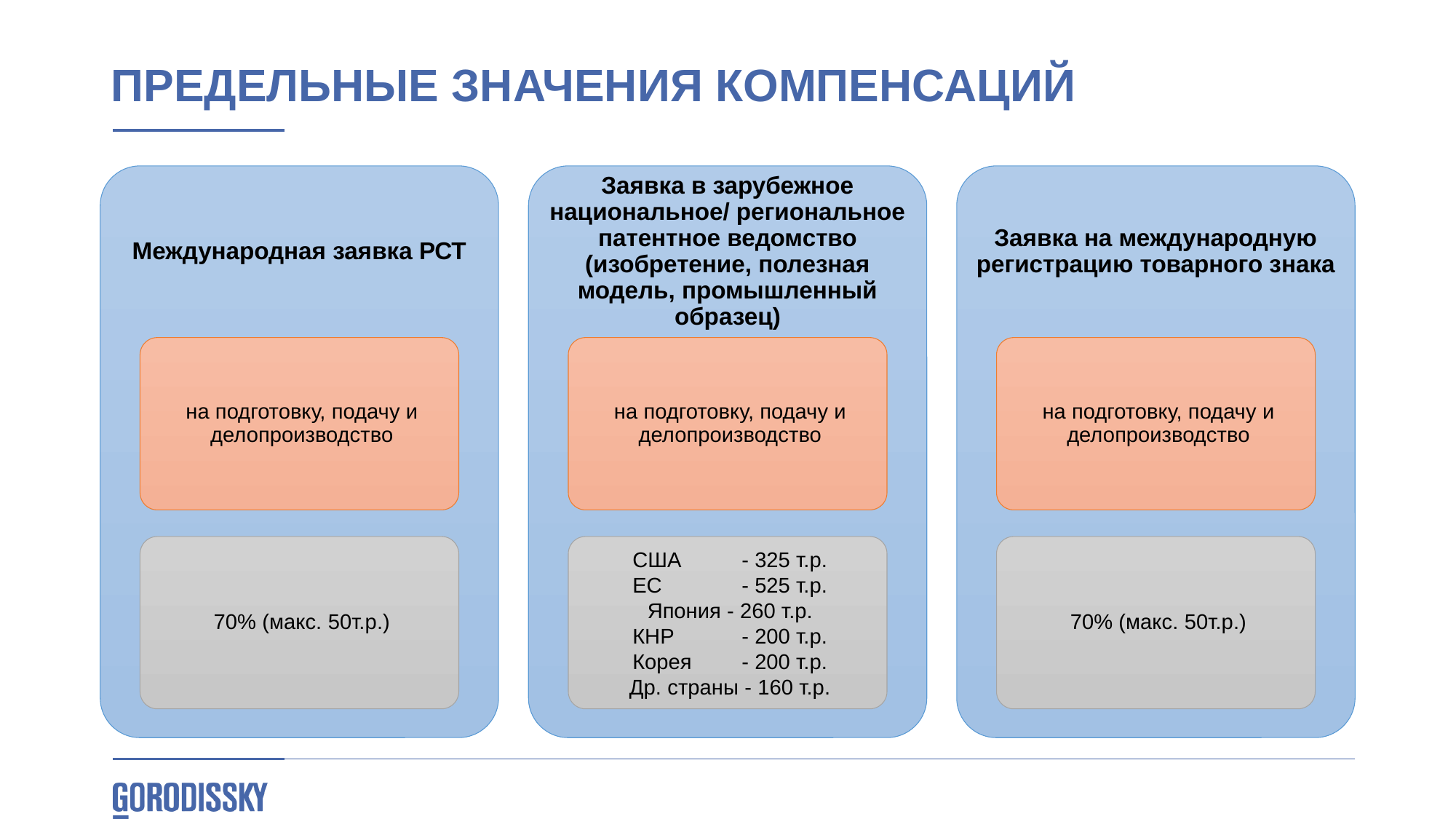

# ПРЕДЕЛЬНЫЕ ЗНАЧЕНИЯ КОМПЕНСАЦИЙ
Международная заявка РСТ
на подготовку, подачу и делопроизводство
70% (макс. 50т.р.)
Заявка в зарубежное национальное/ региональное патентное ведомство (изобретение, полезная модель, промышленный образец)
на подготовку, подачу и делопроизводство
США 	- 325 т.р.
ЕС 	- 525 т.р.
Япония - 260 т.р.
КНР	- 200 т.р.
Корея 	- 200 т.р.
Др. страны - 160 т.р.
Заявка на международную регистрацию товарного знака
на подготовку, подачу и делопроизводство
70% (макс. 50т.р.)